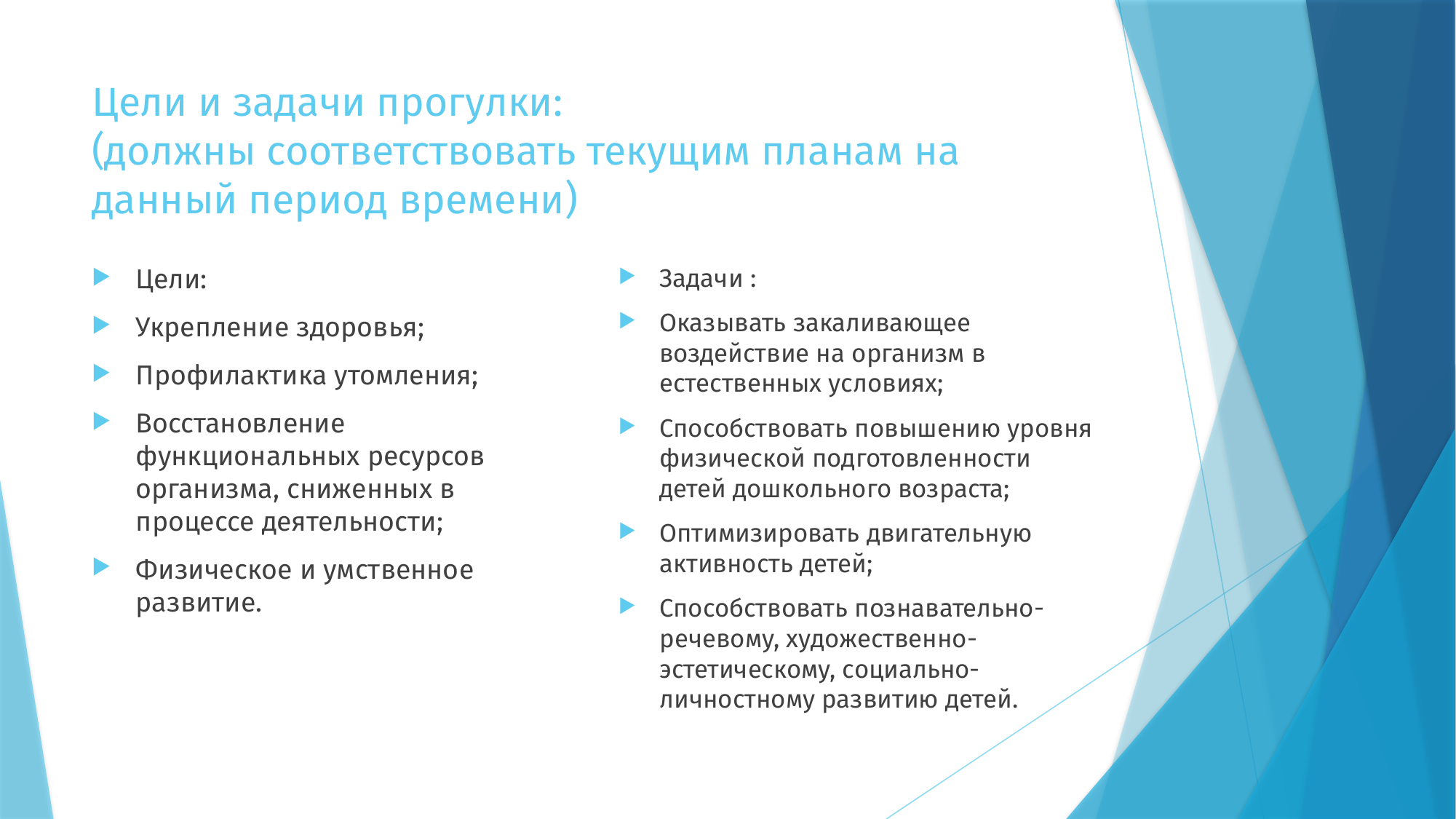

# Цели и задачи прогулки: (должны соответствовать текущим планам на данный период времени)
Цели:
Укрепление здоровья;
Профилактика утомления;
Восстановление функциональных ресурсов организма, сниженных в процессе деятельности;
Физическое и умственное развитие.

Задачи :
Оказывать закаливающее воздействие на организм в естественных условиях;
Способствовать повышению уровня физической подготовленности детей дошкольного возраста;
Оптимизировать двигательную активность детей;
Способствовать познавательно-речевому, художественно-эстетическому, социально-личностному развитию детей.